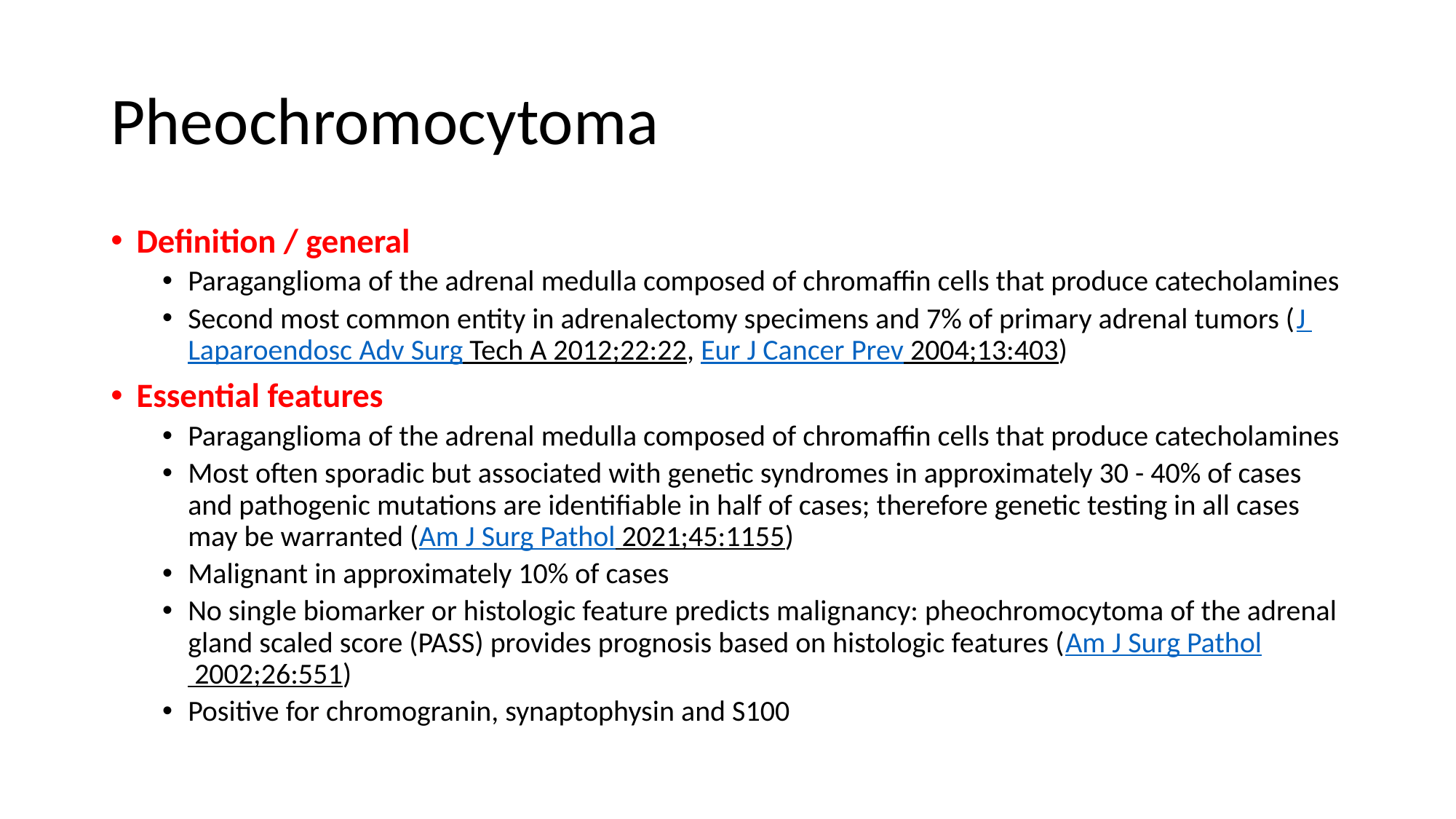

# Pheochromocytoma
Definition / general
Paraganglioma of the adrenal medulla composed of chromaffin cells that produce catecholamines
Second most common entity in adrenalectomy specimens and 7% of primary adrenal tumors (J Laparoendosc Adv Surg Tech A 2012;22:22, Eur J Cancer Prev 2004;13:403)
Essential features
Paraganglioma of the adrenal medulla composed of chromaffin cells that produce catecholamines
Most often sporadic but associated with genetic syndromes in approximately 30 - 40% of cases and pathogenic mutations are identifiable in half of cases; therefore genetic testing in all cases may be warranted (Am J Surg Pathol 2021;45:1155)
Malignant in approximately 10% of cases
No single biomarker or histologic feature predicts malignancy: pheochromocytoma of the adrenal gland scaled score (PASS) provides prognosis based on histologic features (Am J Surg Pathol 2002;26:551)
Positive for chromogranin, synaptophysin and S100